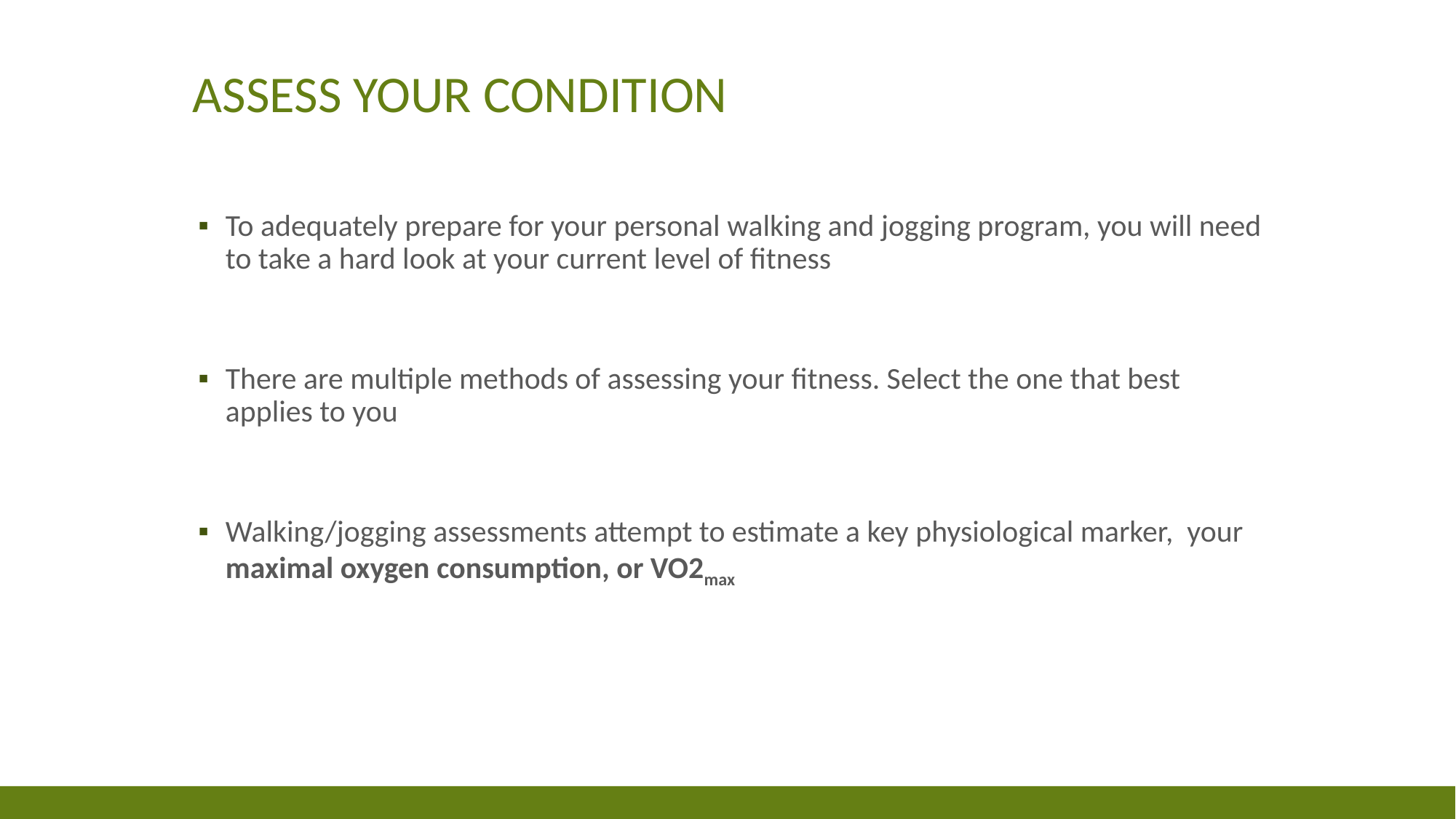

# Assess Your Condition
To adequately prepare for your personal walking and jogging program, you will need to take a hard look at your current level of fitness

There are multiple methods of assessing your fitness. Select the one that best applies to you

Walking/jogging assessments attempt to estimate a key physiological marker,  your maximal oxygen consumption, or VO2max